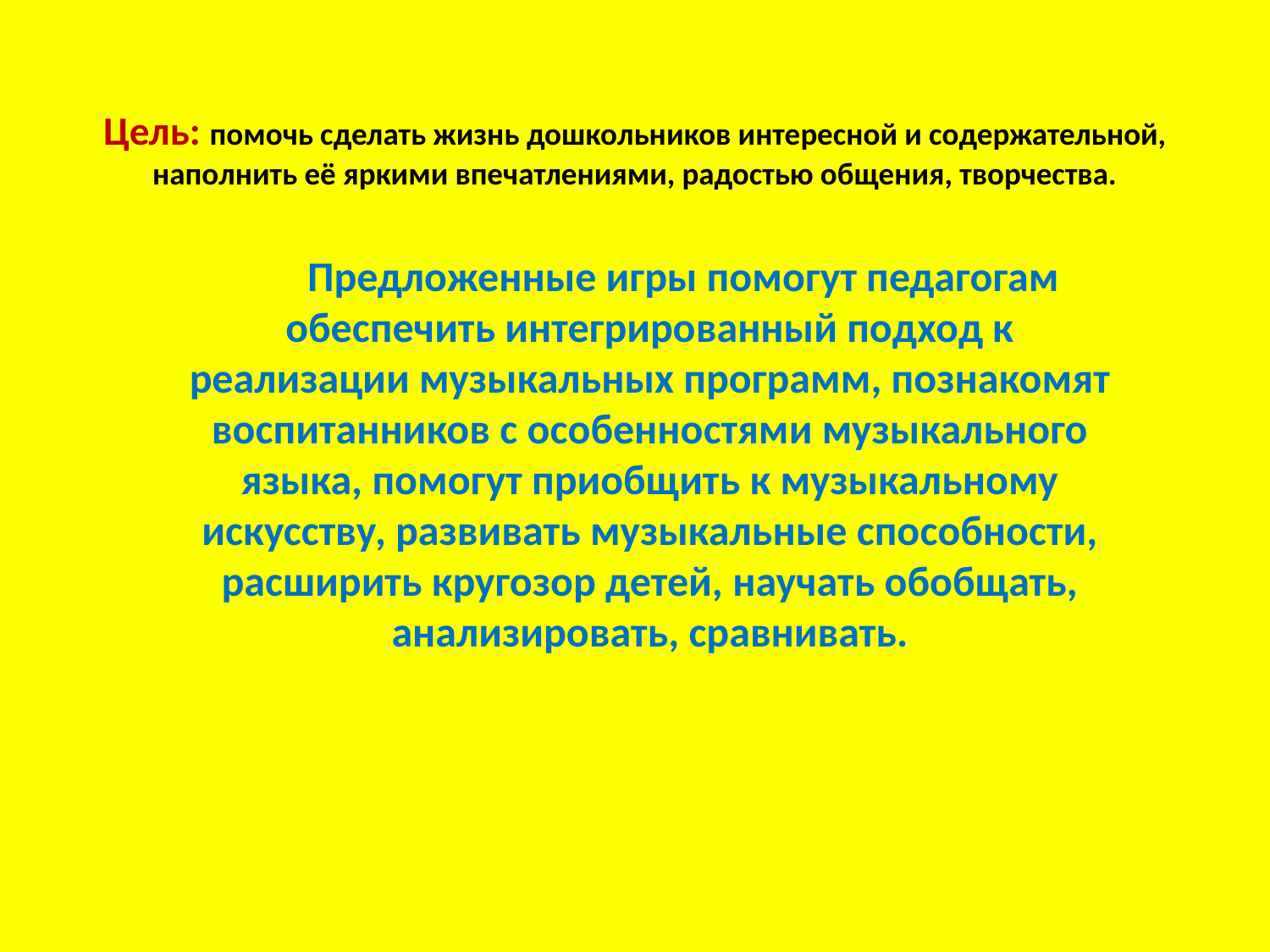

# Цель: помочь сделать жизнь дошкольников интересной и содержательной, наполнить её яркими впечатлениями, радостью общения, творчества.

       Предложенные игры помогут педагогам обеспечить интегрированный подход к реализации музыкальных программ, познакомят воспитанников с особенностями музыкального языка, помогут приобщить к музыкальному искусству, развивать музыкальные способности, расширить кругозор детей, научать обобщать, анализировать, сравнивать.